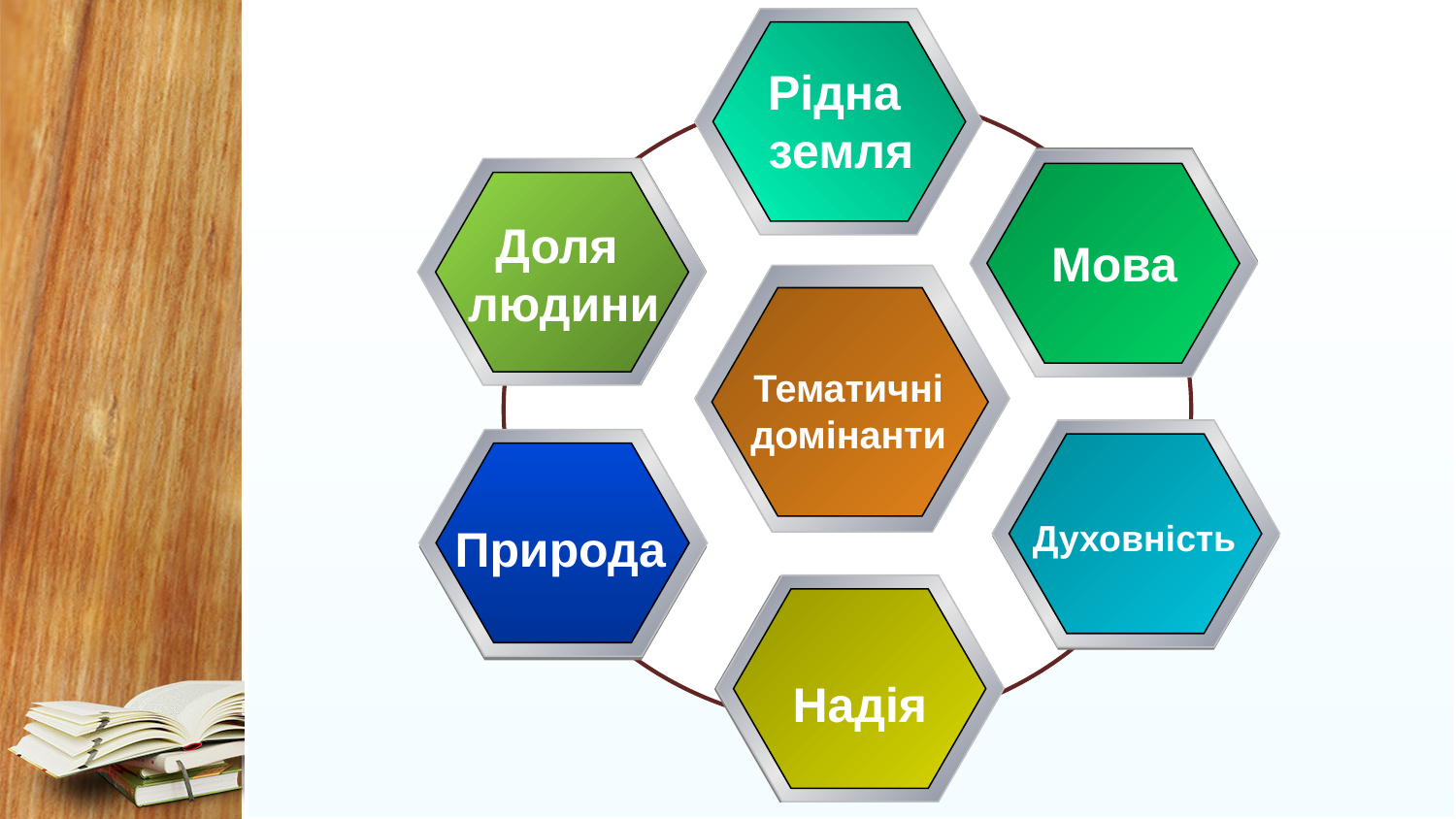

Рідна
земля

Доля
людини
Мова
Тематичні
домінанти
Духовність
Природа
Надія